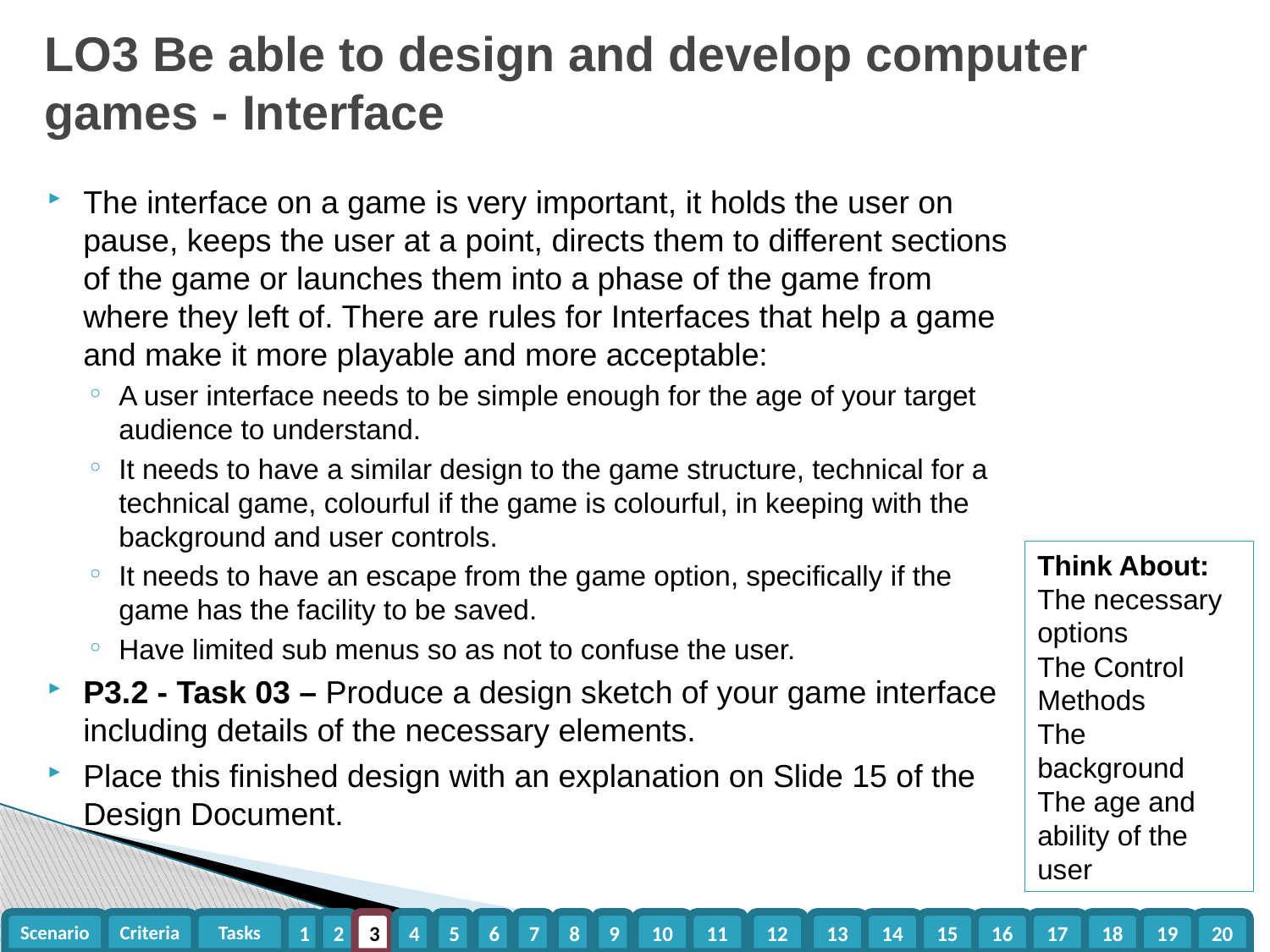

# LO3 Be able to design and develop computer games - Interface

The interface on a game is very important, it holds the user on pause, keeps the user at a point, directs them to different sections of the game or launches them into a phase of the game from where they left of. There are rules for Interfaces that help a game and make it more playable and more acceptable:
A user interface needs to be simple enough for the age of your target audience to understand.
It needs to have a similar design to the game structure, technical for a technical game, colourful if the game is colourful, in keeping with the background and user controls.
It needs to have an escape from the game option, specifically if the game has the facility to be saved.
Have limited sub menus so as not to confuse the user.
P3.2 - Task 03 – Produce a design sketch of your game interface including details of the necessary elements.
Place this finished design with an explanation on Slide 15 of the Design Document.
Think About:
The necessary options
The Control Methods
The background
The age and ability of the user
Scenario
Criteria
Tasks
1
2
3
4
5
6
7
8
9
10
11
12
13
14
15
16
17
18
19
20